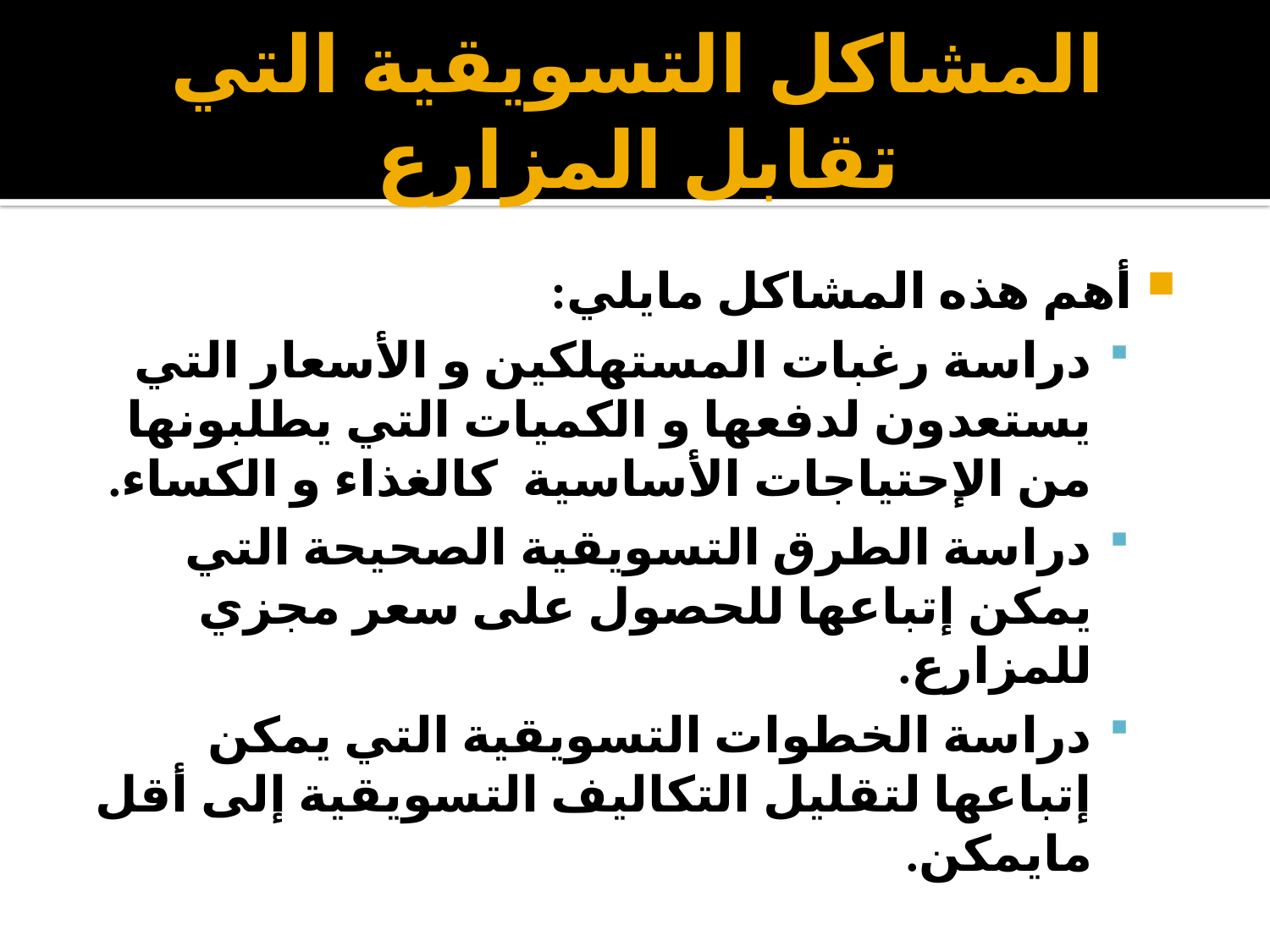

# المشاكل التسويقية التي تقابل المزارع
أهم هذه المشاكل مايلي:
دراسة رغبات المستهلكين و الأسعار التي يستعدون لدفعها و الكميات التي يطلبونها من الإحتياجات الأساسية  كالغذاء و الكساء.
دراسة الطرق التسويقية الصحيحة التي يمكن إتباعها للحصول على سعر مجزي للمزارع.
دراسة الخطوات التسويقية التي يمكن إتباعها لتقليل التكاليف التسويقية إلى أقل مايمكن.